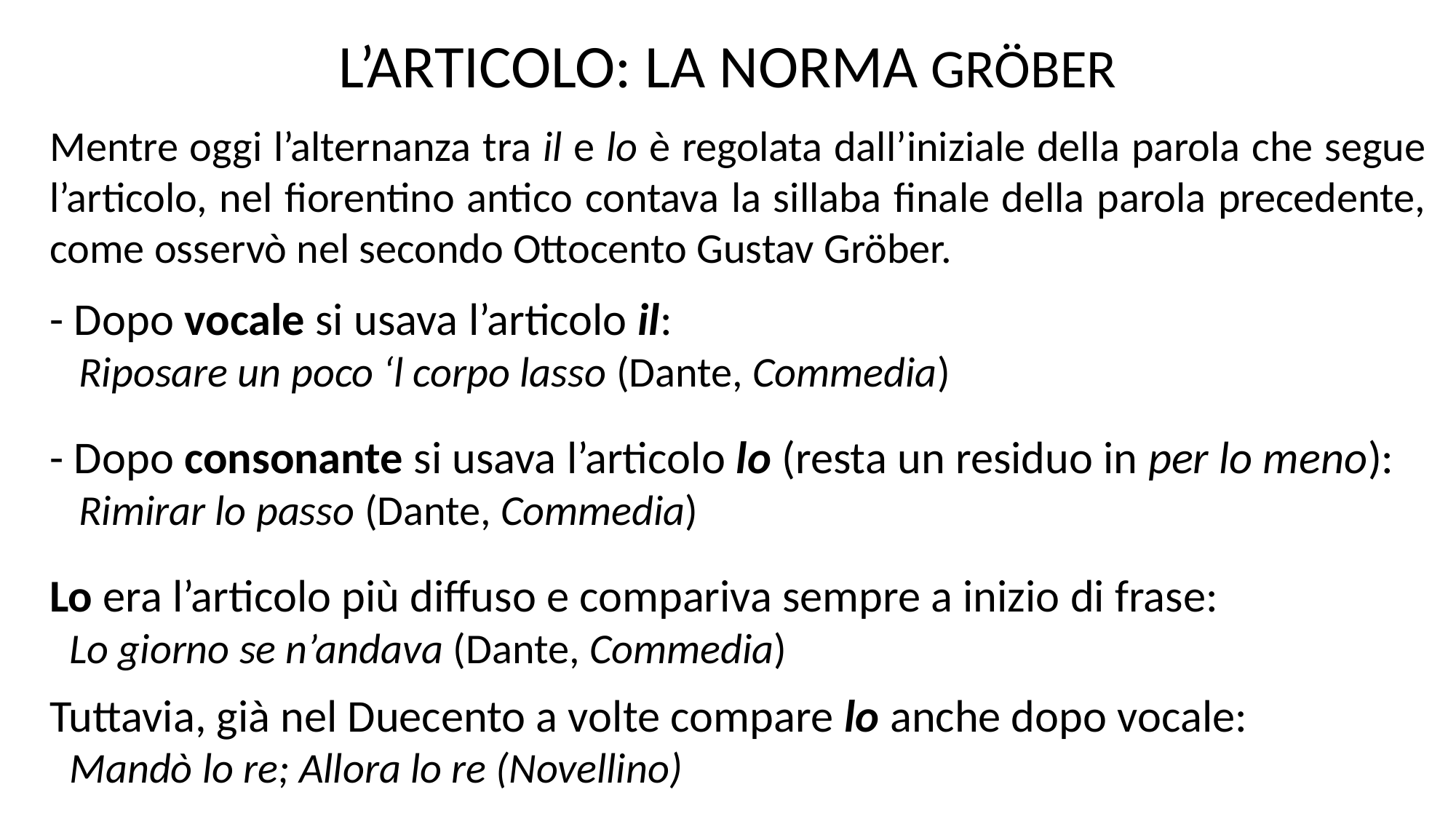

L’ARTICOLO: LA NORMA GRÖBER
Mentre oggi l’alternanza tra il e lo è regolata dall’iniziale della parola che segue l’articolo, nel fiorentino antico contava la sillaba finale della parola precedente, come osservò nel secondo Ottocento Gustav Gröber.

- Dopo vocale si usava l’articolo il:
   Riposare un poco ‘l corpo lasso (Dante, Commedia)

- Dopo consonante si usava l’articolo lo (resta un residuo in per lo meno):
   Rimirar lo passo (Dante, Commedia)

Lo era l’articolo più diffuso e compariva sempre a inizio di frase:
  Lo giorno se n’andava (Dante, Commedia)

Tuttavia, già nel Duecento a volte compare lo anche dopo vocale:
  Mandò lo re; Allora lo re (Novellino)